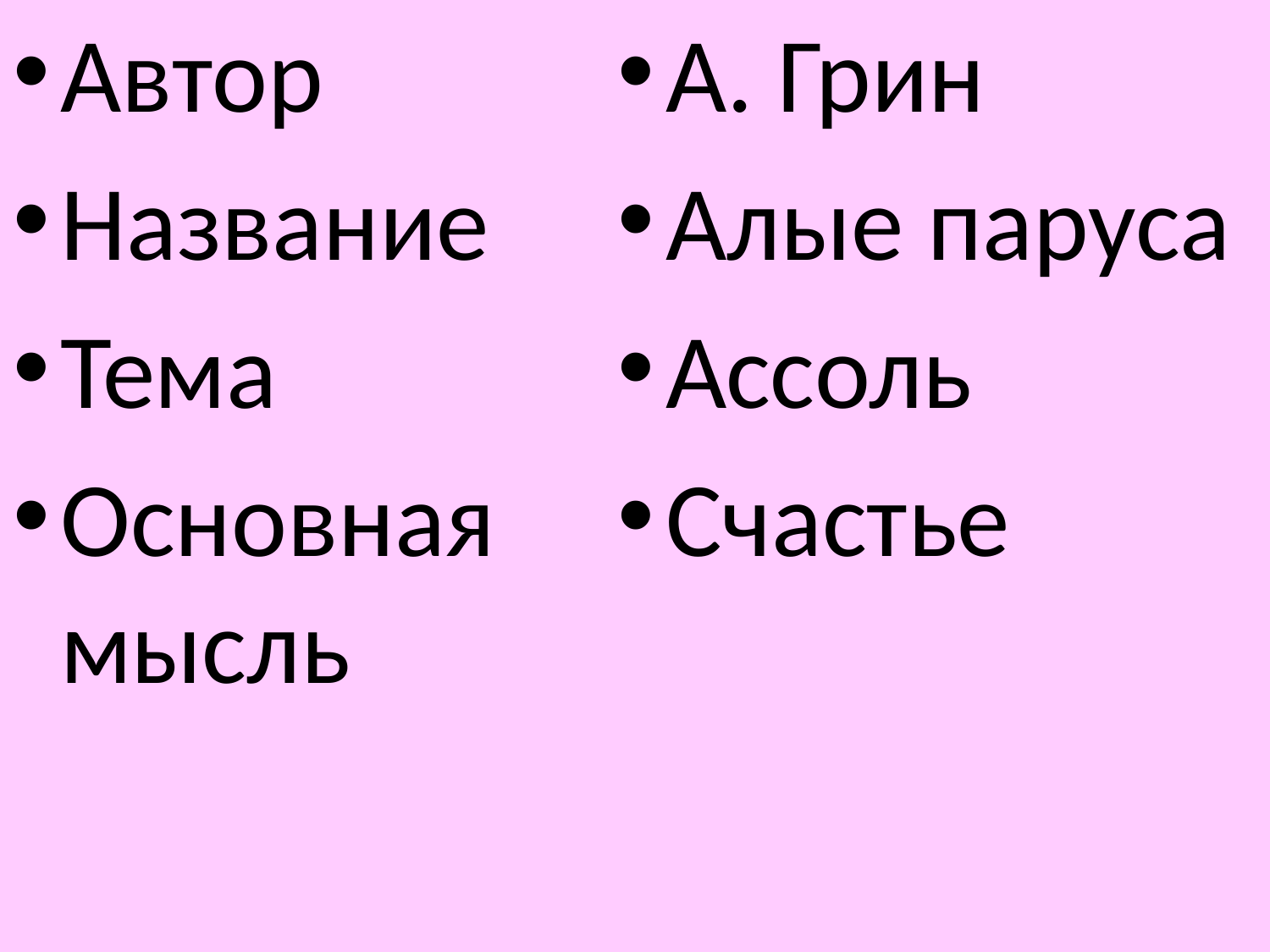

Автор
Название
Тема
Основная мысль
А. Грин
Алые паруса
Ассоль
Счастье
#